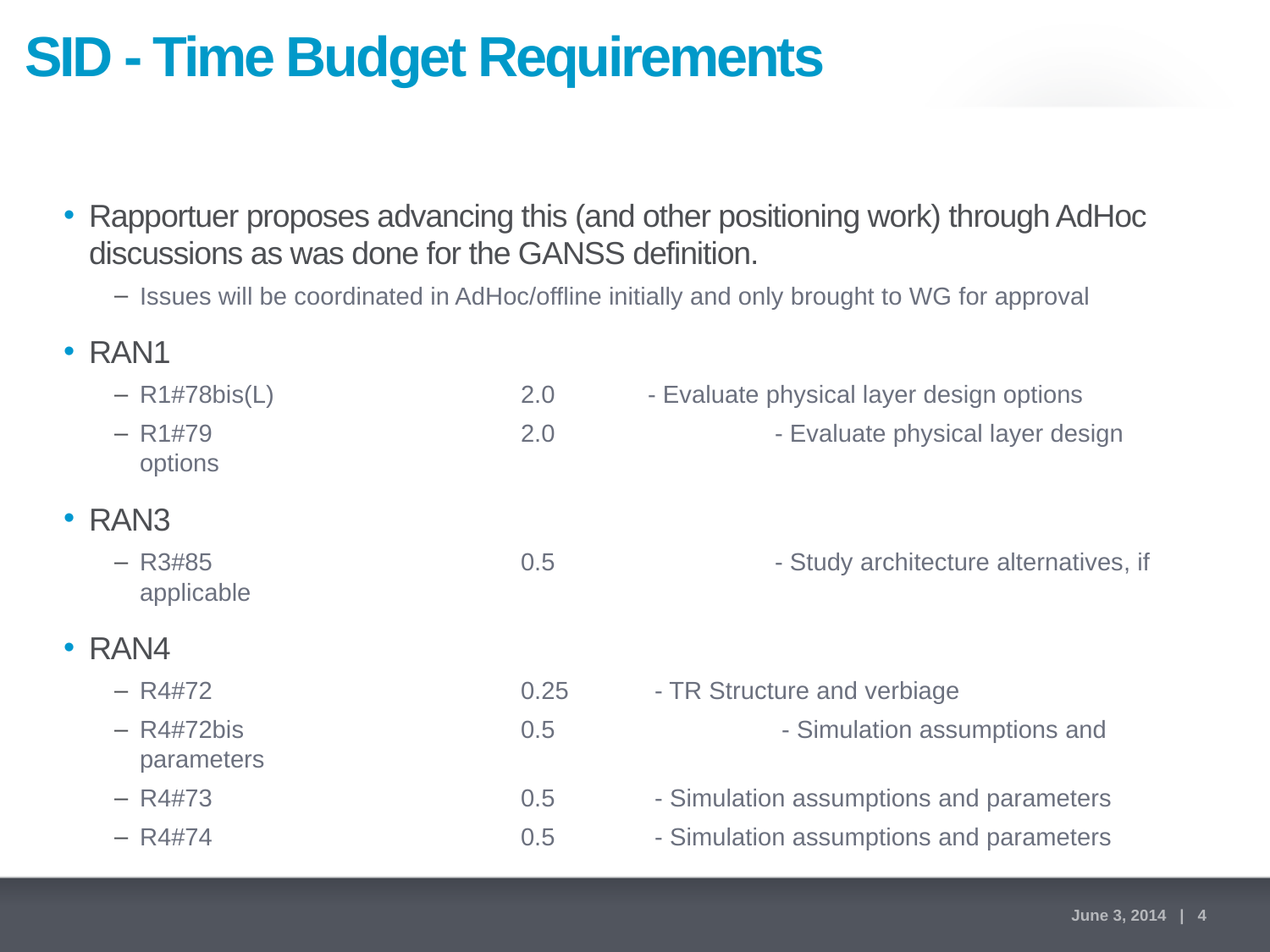

# SID - Time Budget Requirements

Rapportuer proposes advancing this (and other positioning work) through AdHoc discussions as was done for the GANSS definition.
Issues will be coordinated in AdHoc/offline initially and only brought to WG for approval
RAN1
R1#78bis(L)		2.0     	- Evaluate physical layer design options
R1#79			2.0	    	- Evaluate physical layer design options
RAN3
R3#85			0.5		- Study architecture alternatives, if applicable
RAN4
R4#72			0.25   	 - TR Structure and verbiage
R4#72bis			0.5		 - Simulation assumptions and parameters
R4#73			0.5     	 - Simulation assumptions and parameters
R4#74			0.5     	 - Simulation assumptions and parameters

June 3, 2014   |   4